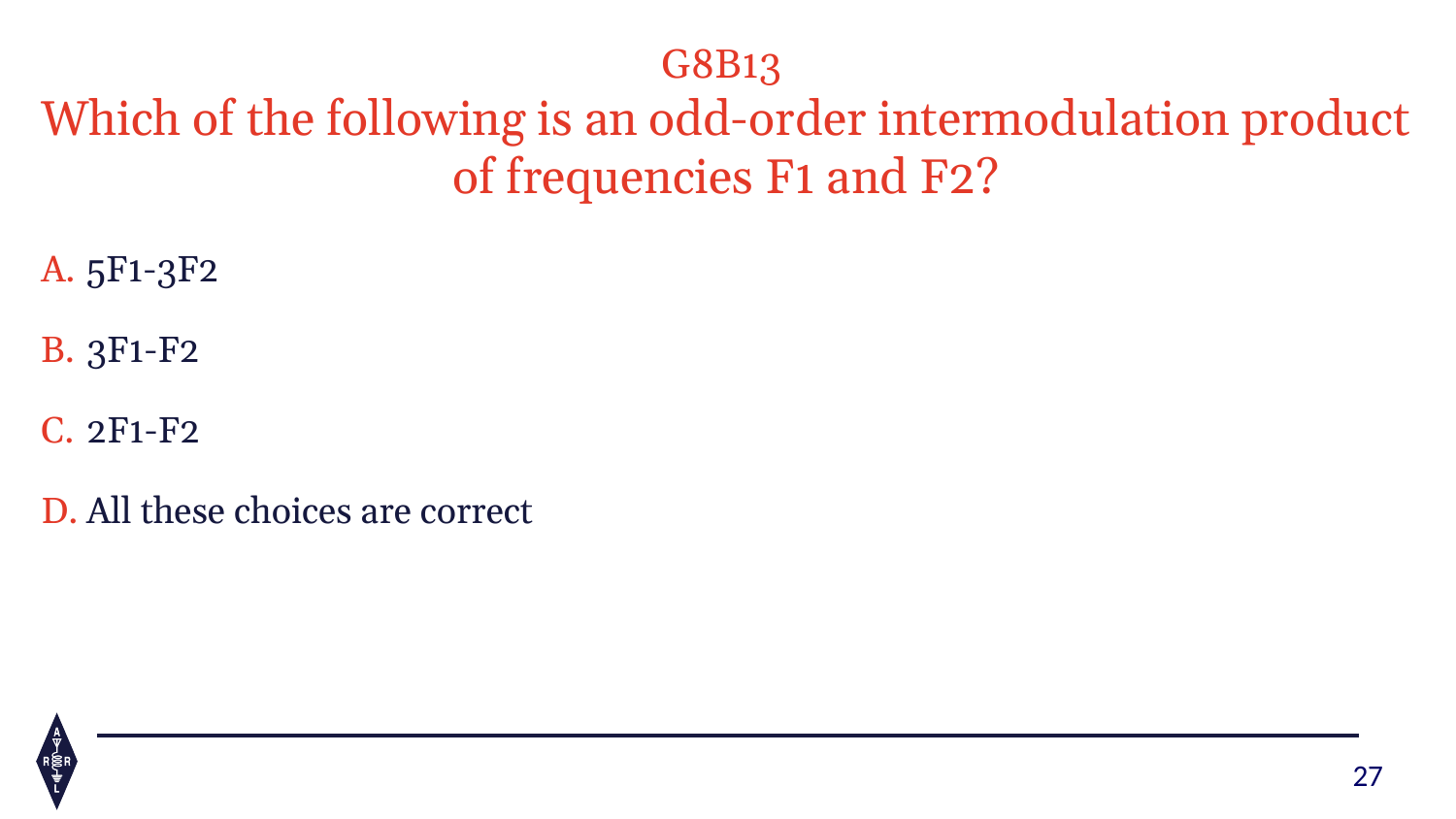

G8B13
Which of the following is an odd-order intermodulation product of frequencies F1 and F2?
5F1-3F2
3F1-F2
2F1-F2
All these choices are correct
27